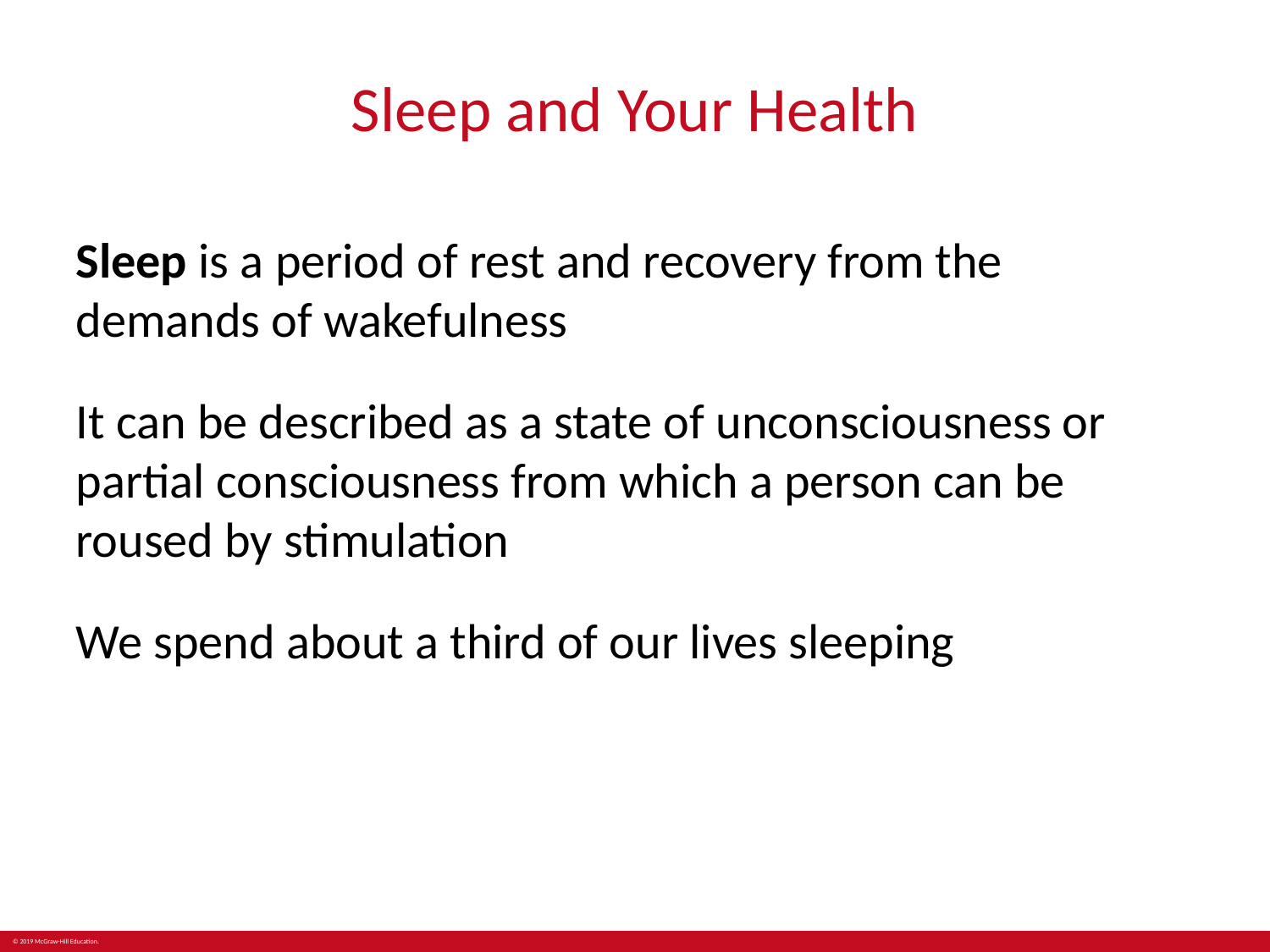

# Sleep and Your Health
Sleep is a period of rest and recovery from the demands of wakefulness
It can be described as a state of unconsciousness or partial consciousness from which a person can be roused by stimulation
We spend about a third of our lives sleeping